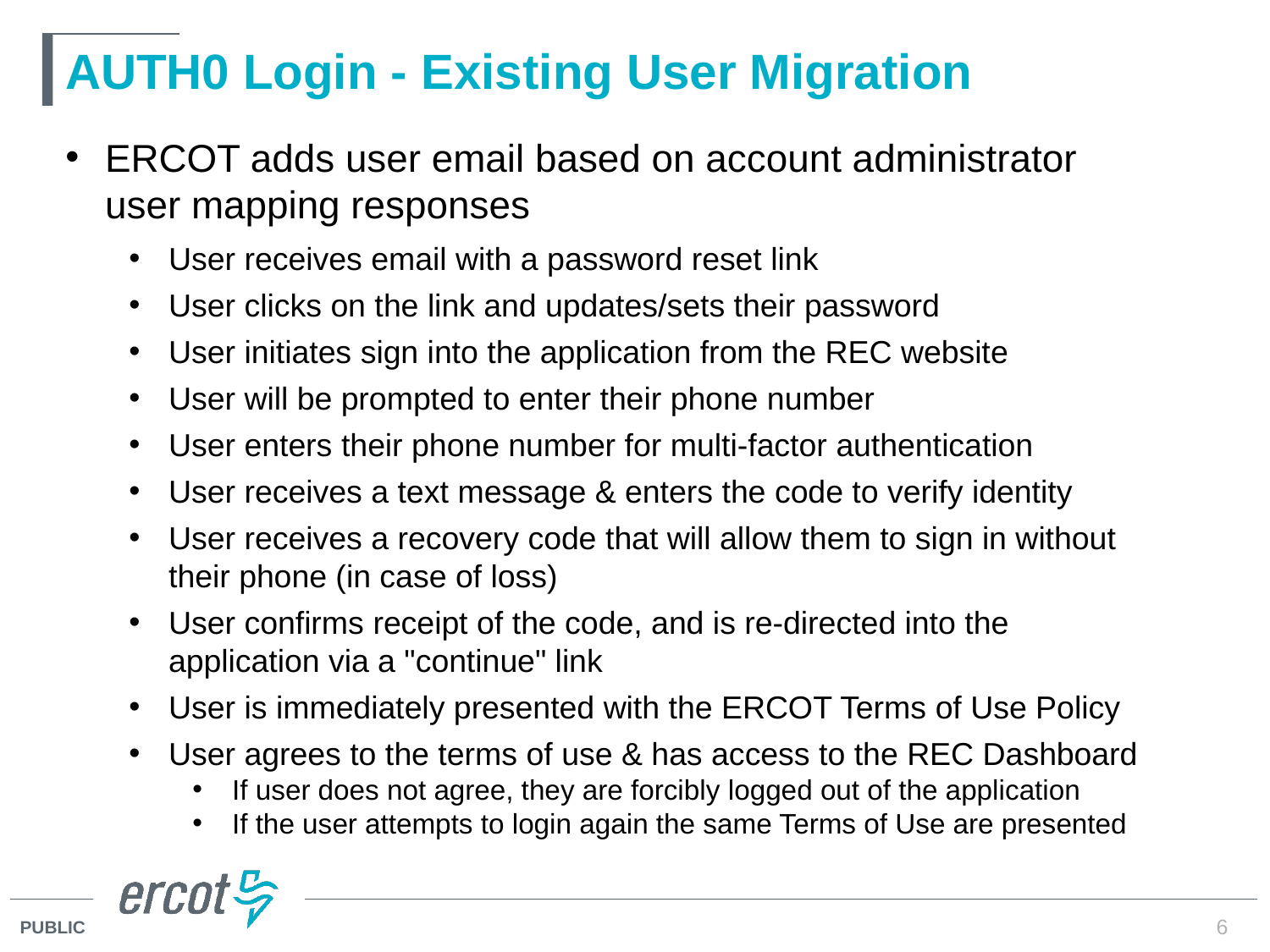

# AUTH0 Login - Existing User Migration
ERCOT adds user email based on account administrator user mapping responses

User receives email with a password reset link

User clicks on the link and updates/sets their password

User initiates sign into the application from the REC website

User will be prompted to enter their phone number

User enters their phone number for multi-factor authentication

User receives a text message & enters the code to verify identity

User receives a recovery code that will allow them to sign in without their phone (in case of loss)

User confirms receipt of the code, and is re-directed into the application via a "continue" link

User is immediately presented with the ERCOT Terms of Use Policy

User agrees to the terms of use & has access to the REC Dashboard
If user does not agree, they are forcibly logged out of the application
If the user attempts to login again the same Terms of Use are presented
6